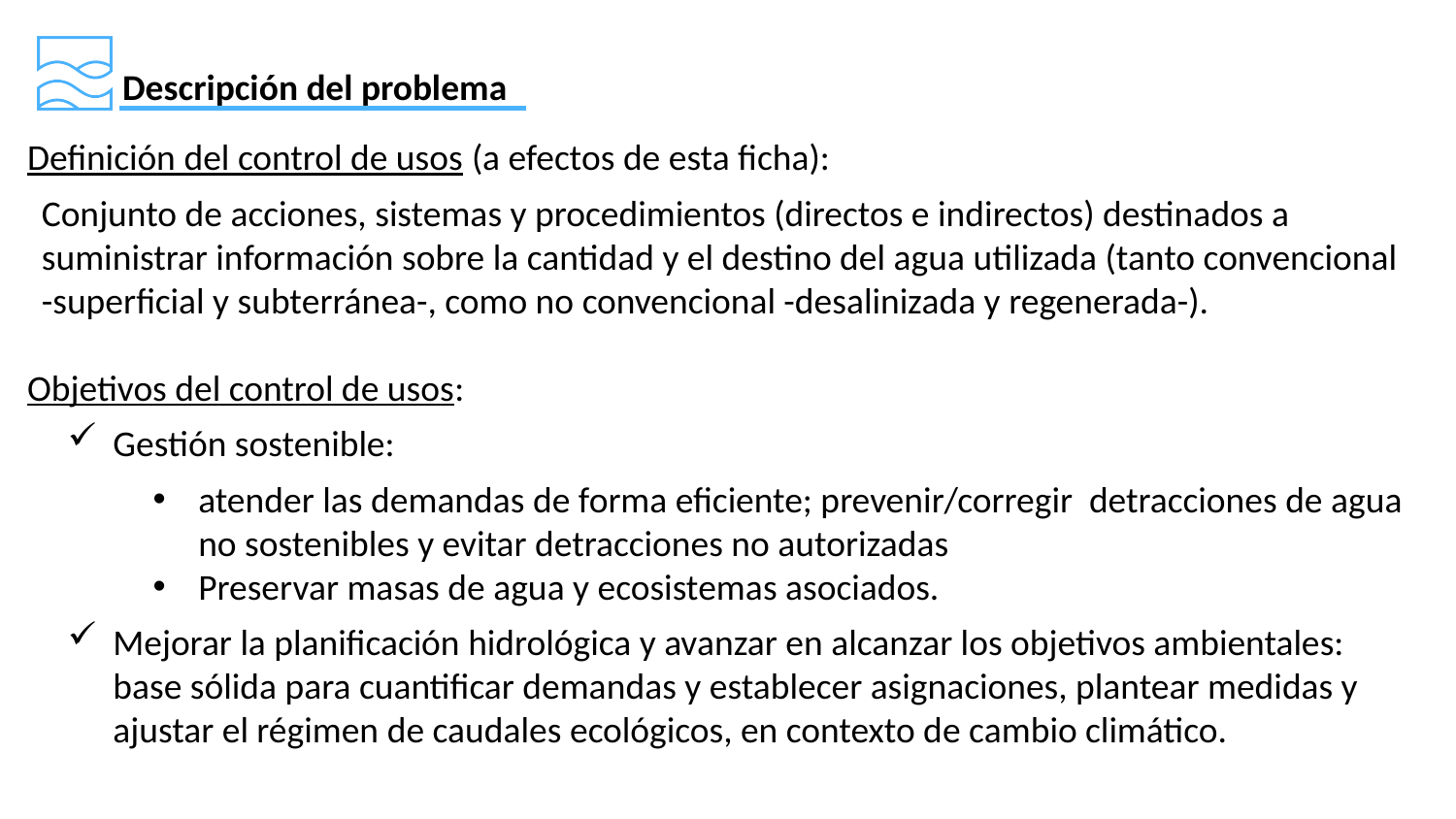

Descripción del problema
Definición del control de usos (a efectos de esta ficha):
Conjunto de acciones, sistemas y procedimientos (directos e indirectos) destinados a suministrar información sobre la cantidad y el destino del agua utilizada (tanto convencional -superficial y subterránea-, como no convencional -desalinizada y regenerada-).

Objetivos del control de usos:
Gestión sostenible:
atender las demandas de forma eficiente; prevenir/corregir  detracciones de agua no sostenibles y evitar detracciones no autorizadas
Preservar masas de agua y ecosistemas asociados.
Mejorar la planificación hidrológica y avanzar en alcanzar los objetivos ambientales:  base sólida para cuantificar demandas y establecer asignaciones, plantear medidas y ajustar el régimen de caudales ecológicos, en contexto de cambio climático.